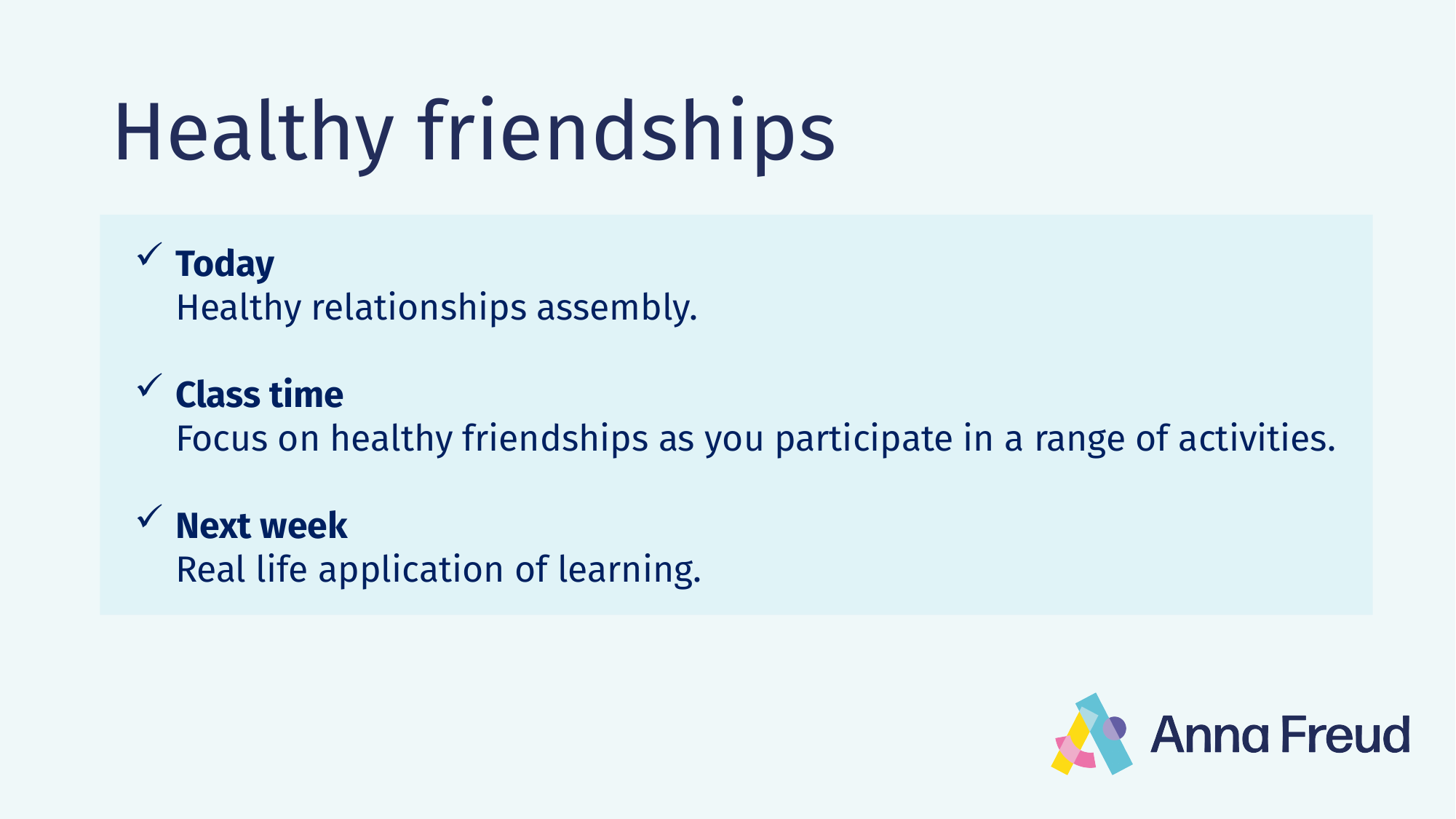

# Healthy friendships
Today
Healthy relationships assembly.

Class time
Focus on healthy friendships as you participate in a range of activities.

Next week
Real life application of learning.